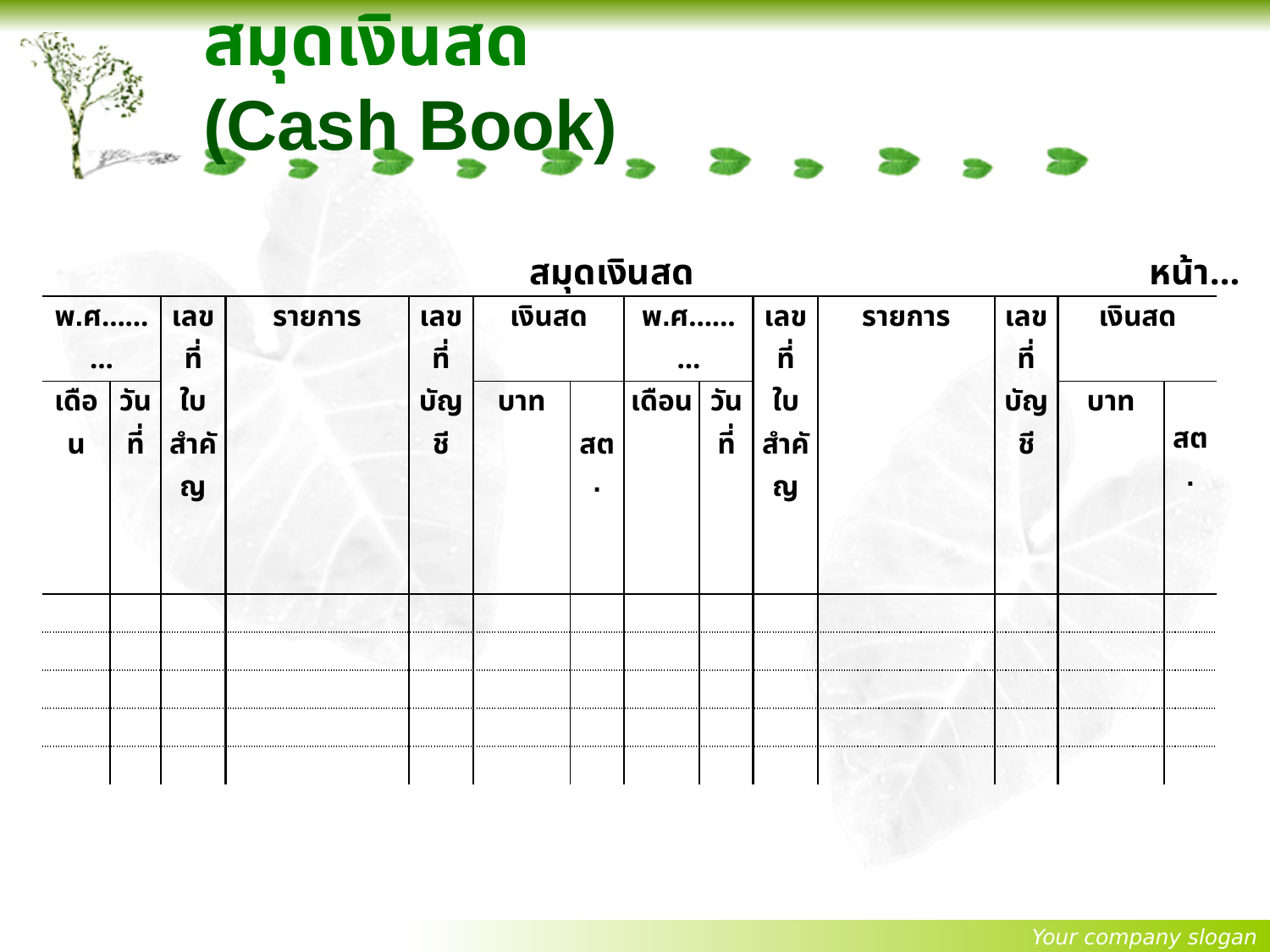

# สมุดเงินสด (Cash Book)
        สมุดเงินสด                                                  หน้า…
| พ.ศ……… |  | เลขที่ ใบ สำคัญ | รายการ | เลขที่ บัญชี | เงินสด |  | พ.ศ……… |  | เลขที่ ใบ สำคัญ | รายการ | เลขที่ บัญชี | เงินสด |  |
| --- | --- | --- | --- | --- | --- | --- | --- | --- | --- | --- | --- | --- | --- |
| เดือน | วันที่ |  |  |  | บาท | สต. | เดือน | วันที่ |  |  |  | บาท | สต. |
|  |  |  |  |  |  |  |  |  |  |  |  |  |  |
|  |  |  |  |  |  |  |  |  |  |  |  |  |  |
|  |  |  |  |  |  |  |  |  |  |  |  |  |  |
|  |  |  |  |  |  |  |  |  |  |  |  |  |  |
|  |  |  |  |  |  |  |  |  |  |  |  |  |  |